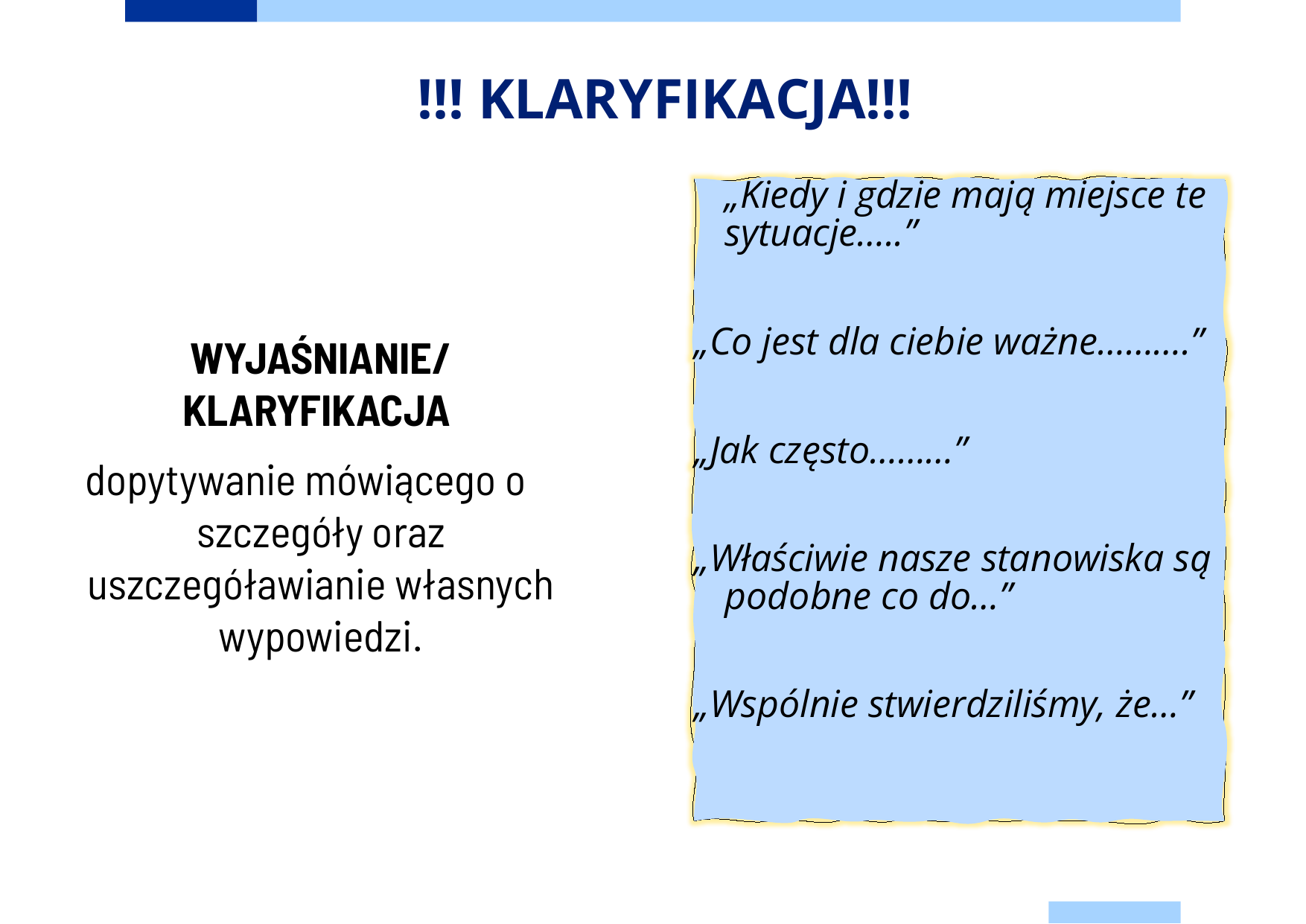

# !!! KLARYFIKACJA!!!
	„Kiedy i gdzie mają miejsce te sytuacje…..”

„Co jest dla ciebie ważne……….”

„Jak często………”

„Właściwie nasze stanowiska są podobne co do…”

„Wspólnie stwierdziliśmy, że…”
	WYJAŚNIANIE/KLARYFIKACJA
dopytywanie mówiącego o szczegóły oraz uszczegóławianie własnych wypowiedzi.
10